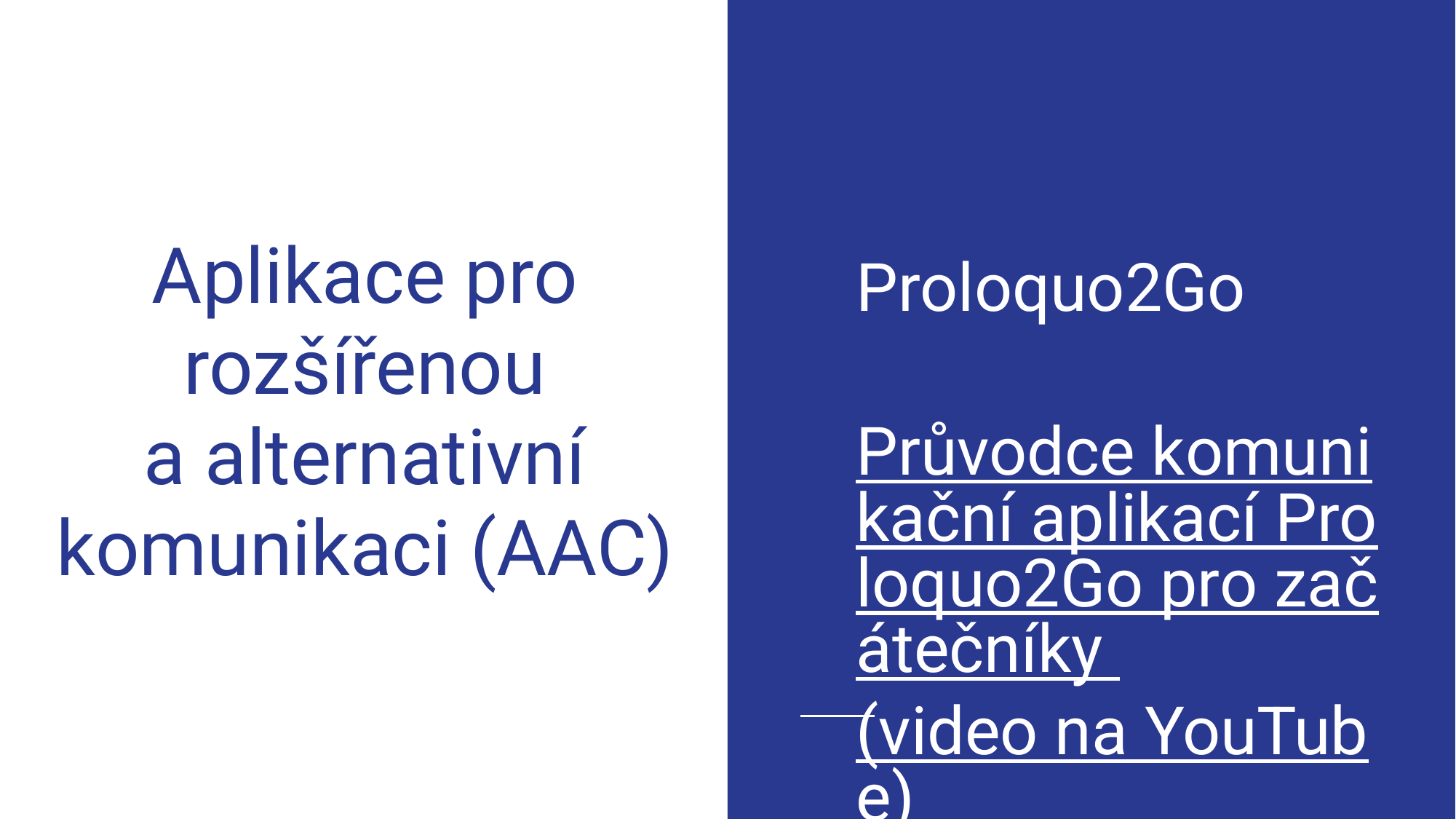

Proloquo2Go

Průvodce komunikační aplikací Proloquo2Go pro začátečníky (video na YouTube)
# Aplikace pro rozšířenou a alternativní komunikaci (AAC)